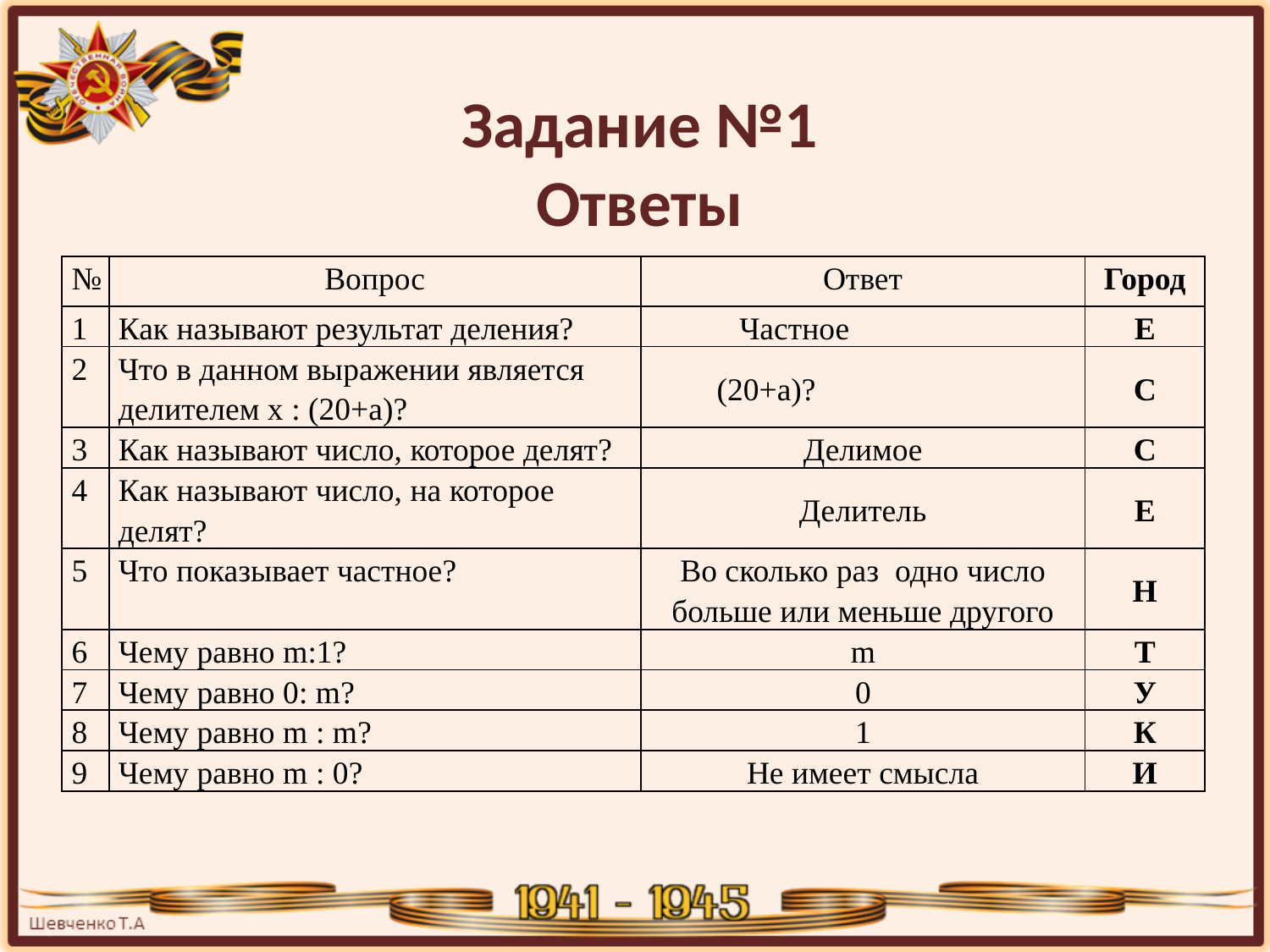

# Задание №1 Ответы

| № | Вопрос | Ответ | Город |
| --- | --- | --- | --- |
| 1 | Как называют результат деления? | Частное | Е |
| 2 | Что в данном выражении является делителем х : (20+а)? | (20+а)? | С |
| 3 | Как называют число, которое делят? | Делимое | С |
| 4 | Как называют число, на которое делят? | Делитель | Е |
| 5 | Что показывает частное? | Во сколько раз одно число больше или меньше другого | Н |
| 6 | Чему равно m:1? | m | Т |
| 7 | Чему равно 0: m? | 0 | У |
| 8 | Чему равно m : m? | 1 | К |
| 9 | Чему равно m : 0? | Не имеет смысла | И |